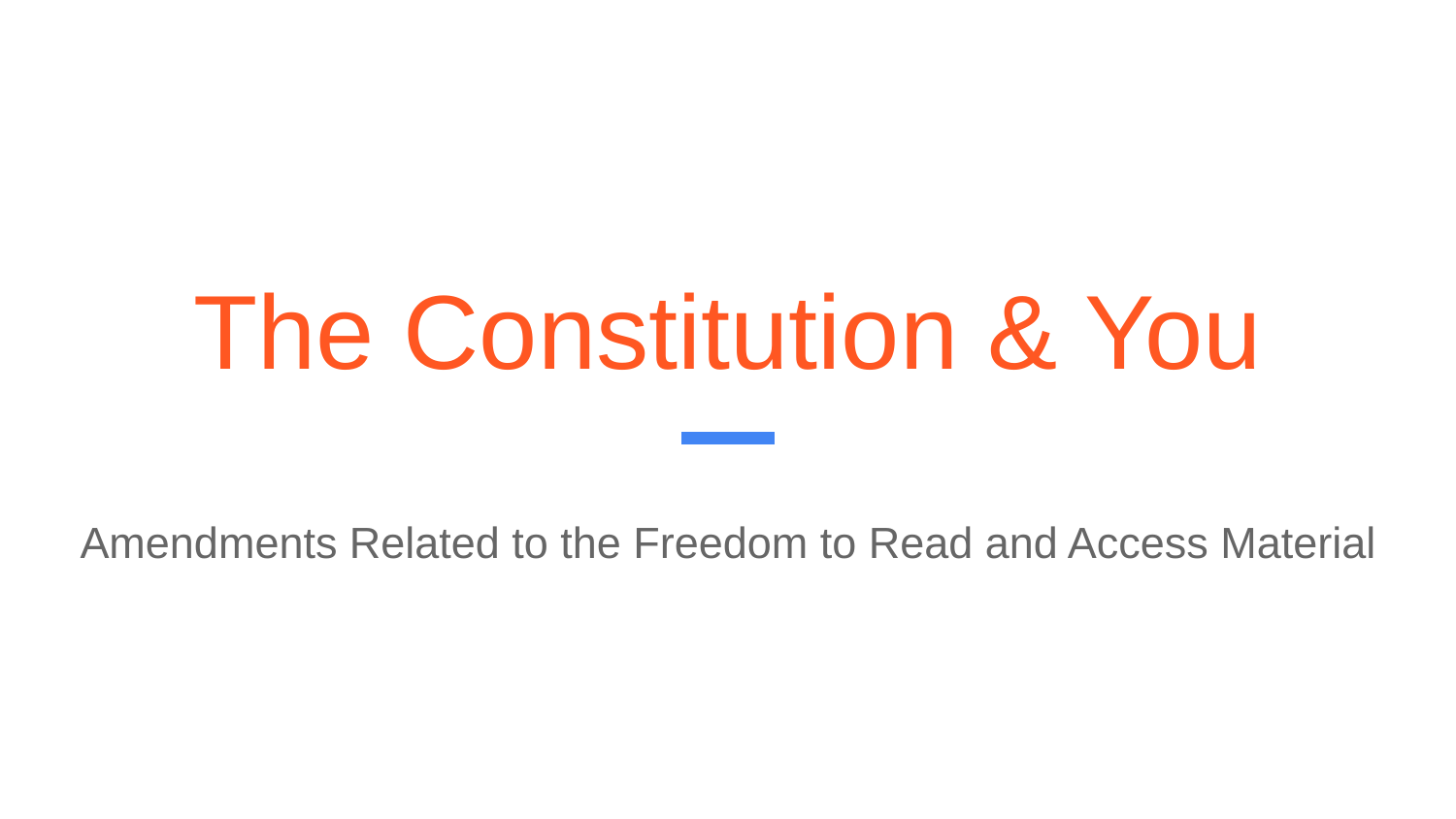

# The Constitution & You
Amendments Related to the Freedom to Read and Access Material